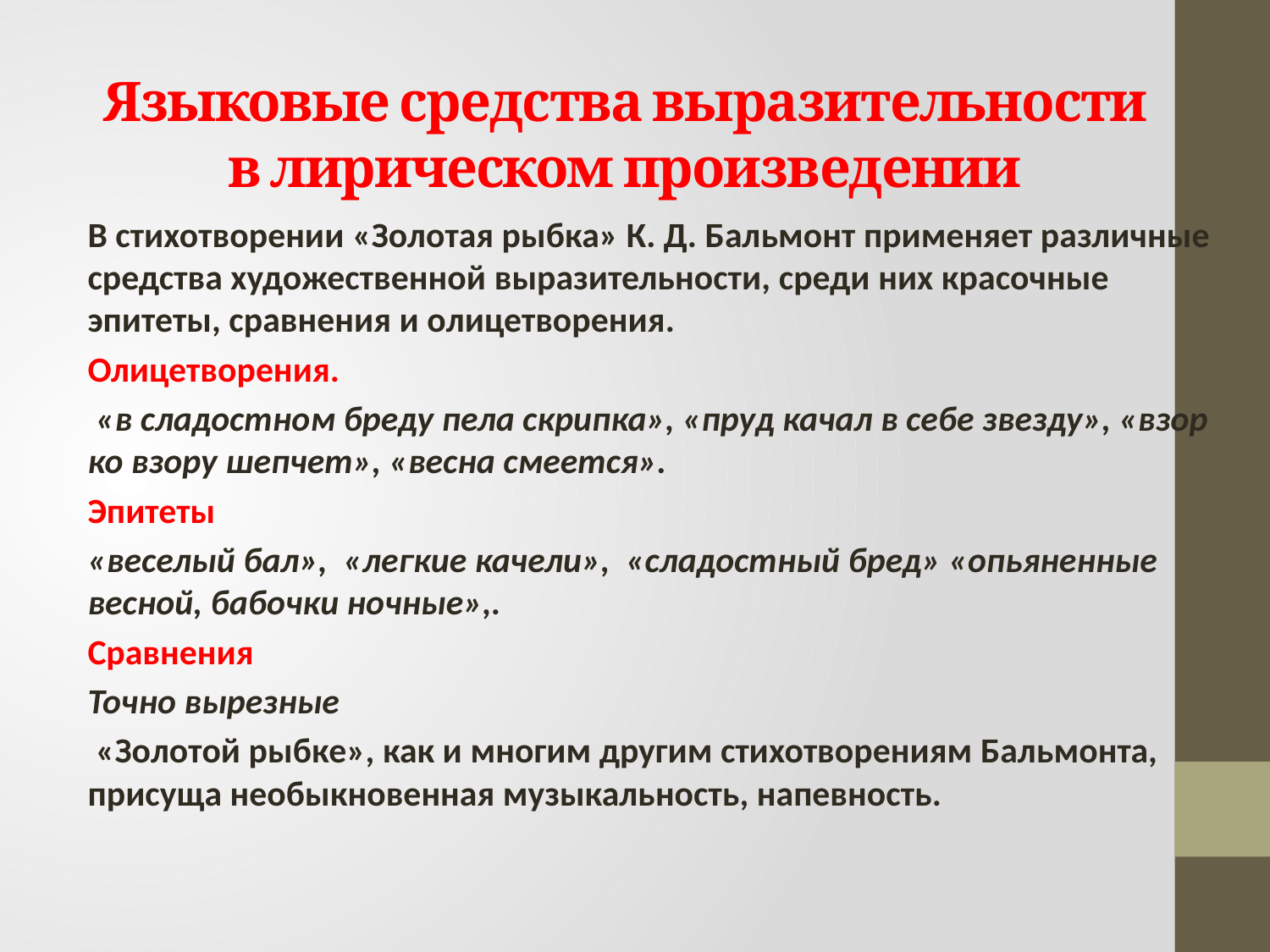

# Языковые средства выразительности в лирическом произведении
В стихотворении «Золотая рыбка» К. Д. Бальмонт применяет различные средства художественной выразительности, среди них красочные эпитеты, сравнения и олицетворения.
Олицетворения.
 «в сладостном бреду пела скрипка», «пруд качал в себе звезду», «взор ко взору шепчет», «весна смеется».
Эпитеты
«веселый бал»,  «легкие качели»,  «сладостный бред» «опьяненные весной, бабочки ночные»,.
Сравнения
Точно вырезные
 «Золотой рыбке», как и многим другим стихотворениям Бальмонта, присуща необыкновенная музыкальность, напевность.